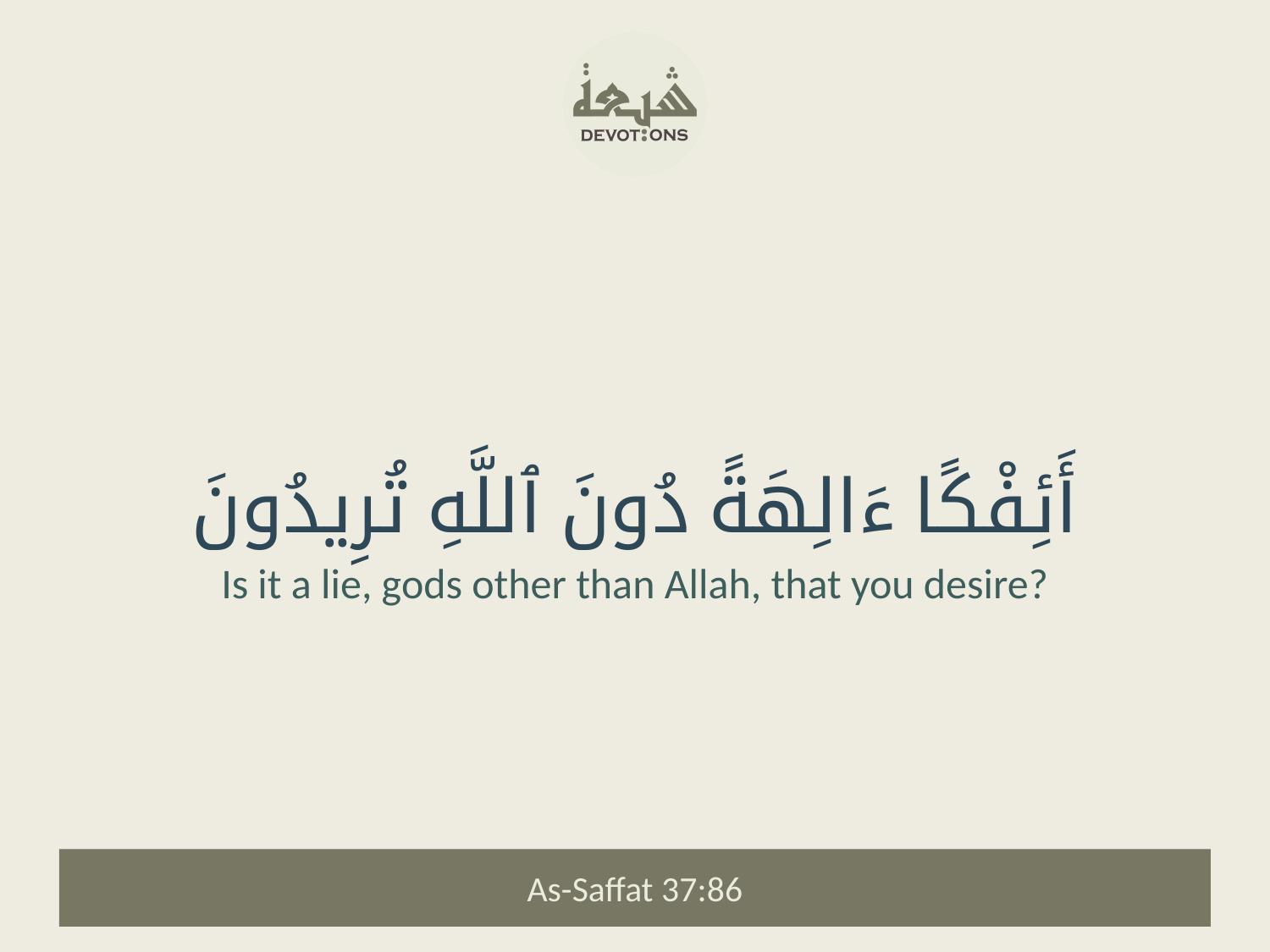

أَئِفْكًا ءَالِهَةً دُونَ ٱللَّهِ تُرِيدُونَ
Is it a lie, gods other than Allah, that you desire?
As-Saffat 37:86